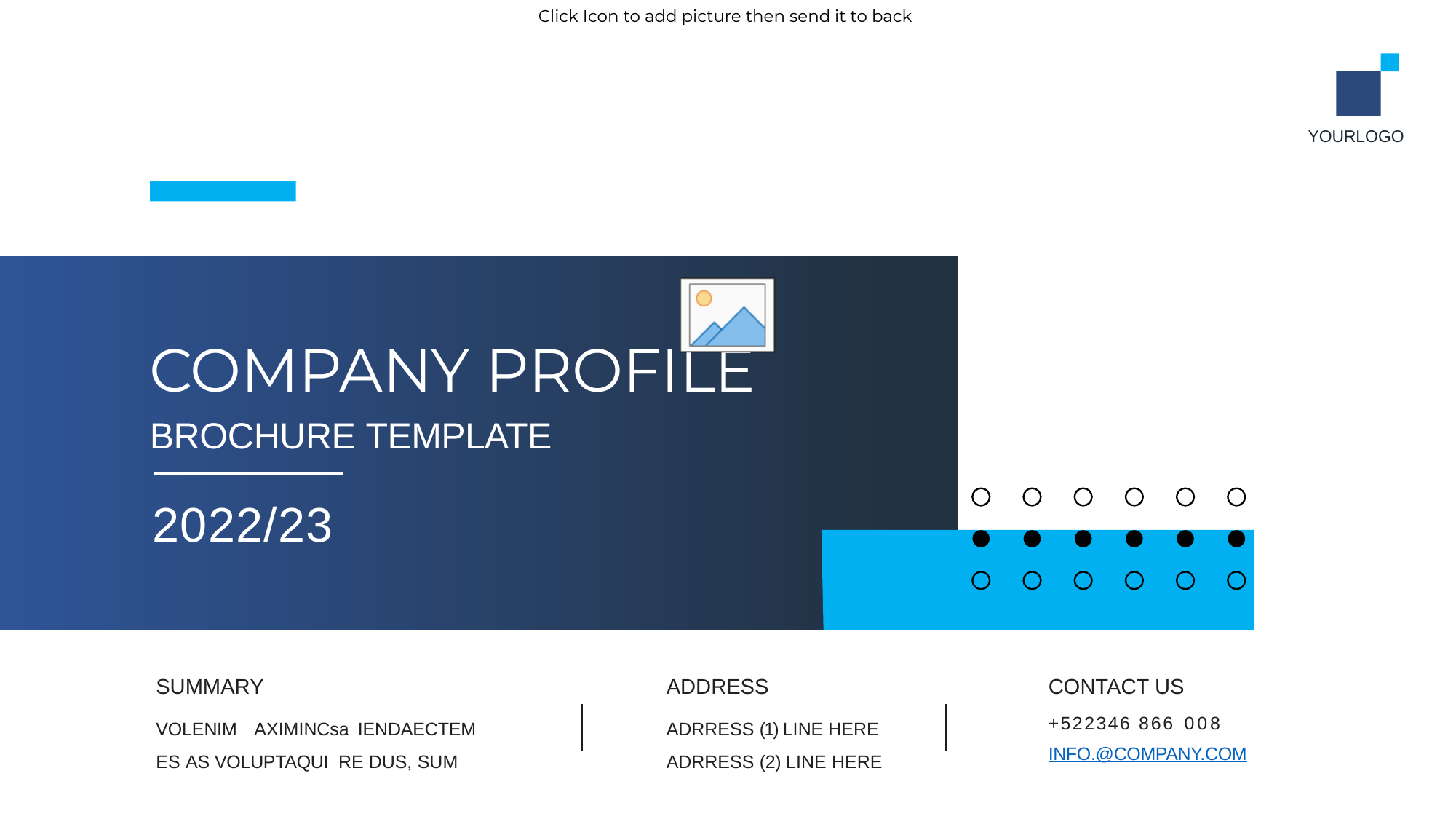

YOURLOGO

COMPANY PROFILE
BROCHURE TEMPLATE

2022/23

CONTACT US
+522346 866 008
INFO.@COMPANY.COM
SUMMARY
VOLENIM  AXIMINCsa IENDAECTEM ES AS VOLUPTAQUI  RE DUS, SUM
ADDRESS
ADRRESS (1) LINE HERE  ADRRESS (2) LINE HERE